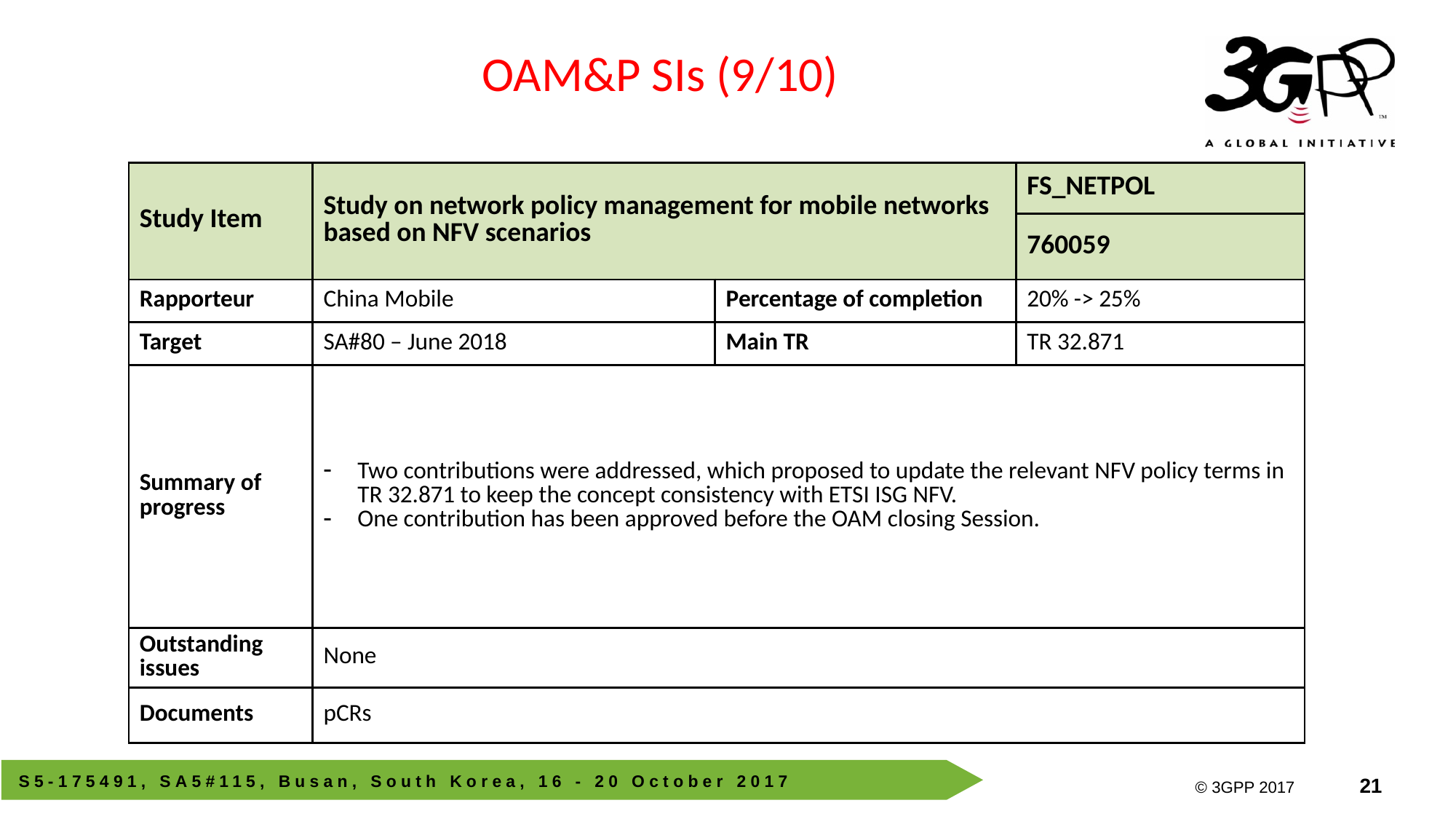

OAM&P SIs (9/10)
| Study Item | Study on network policy management for mobile networks based on NFV scenarios |  | FS\_NETPOL |
| --- | --- | --- | --- |
|  |  |  | 760059 |
| Rapporteur | China Mobile | Percentage of completion | 20% -> 25% |
| Target | SA#80 – June 2018 | Main TR | TR 32.871 |
| Summary of progress | Two contributions were addressed, which proposed to update the relevant NFV policy terms in TR 32.871 to keep the concept consistency with ETSI ISG NFV. One contribution has been approved before the OAM closing Session. |  |  |
| Outstanding issues | None |  |  |
| Documents | pCRs |  |  |